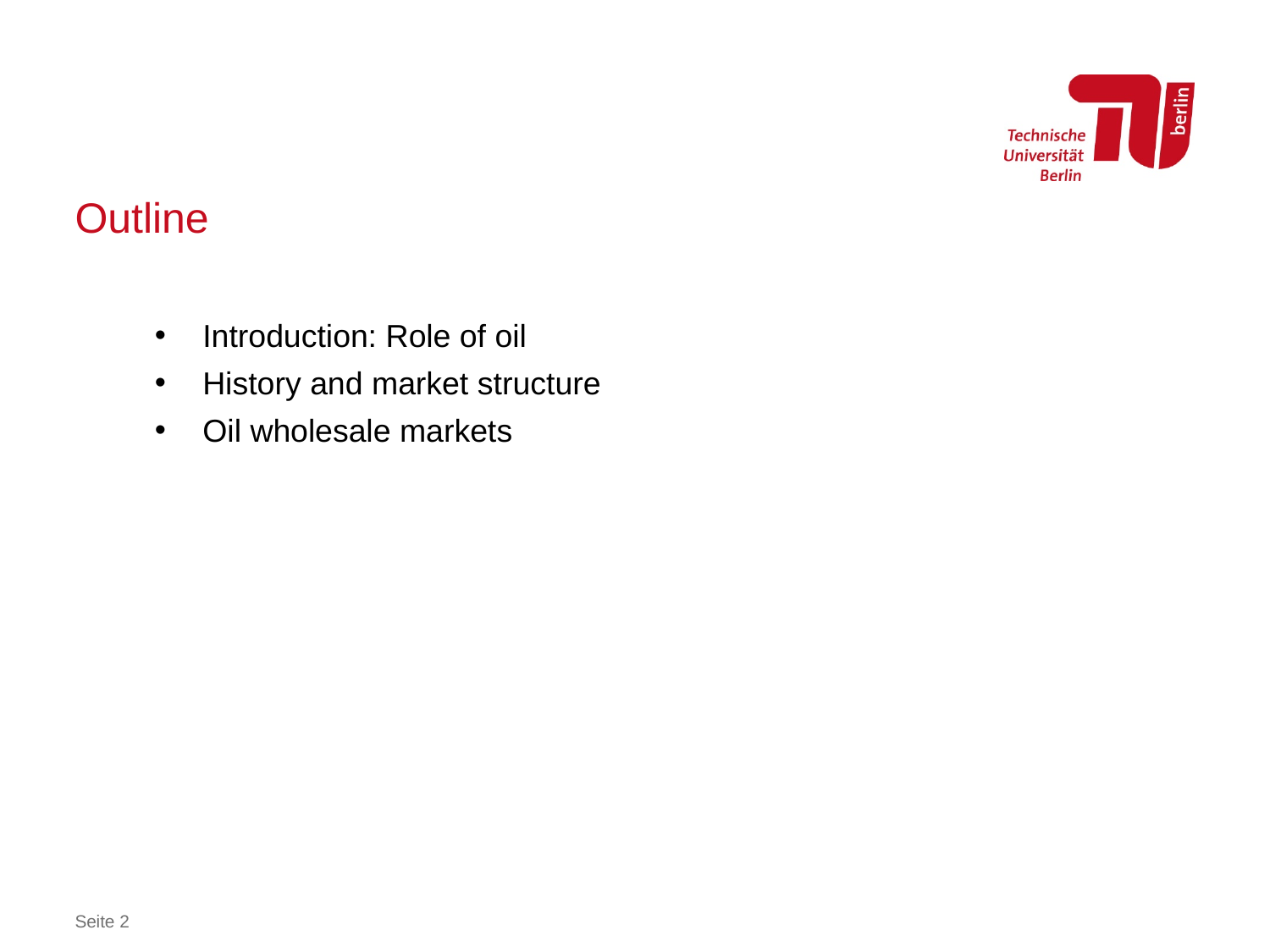

# Outline

Introduction: Role of oil
History and market structure
Oil wholesale markets

Seite 2